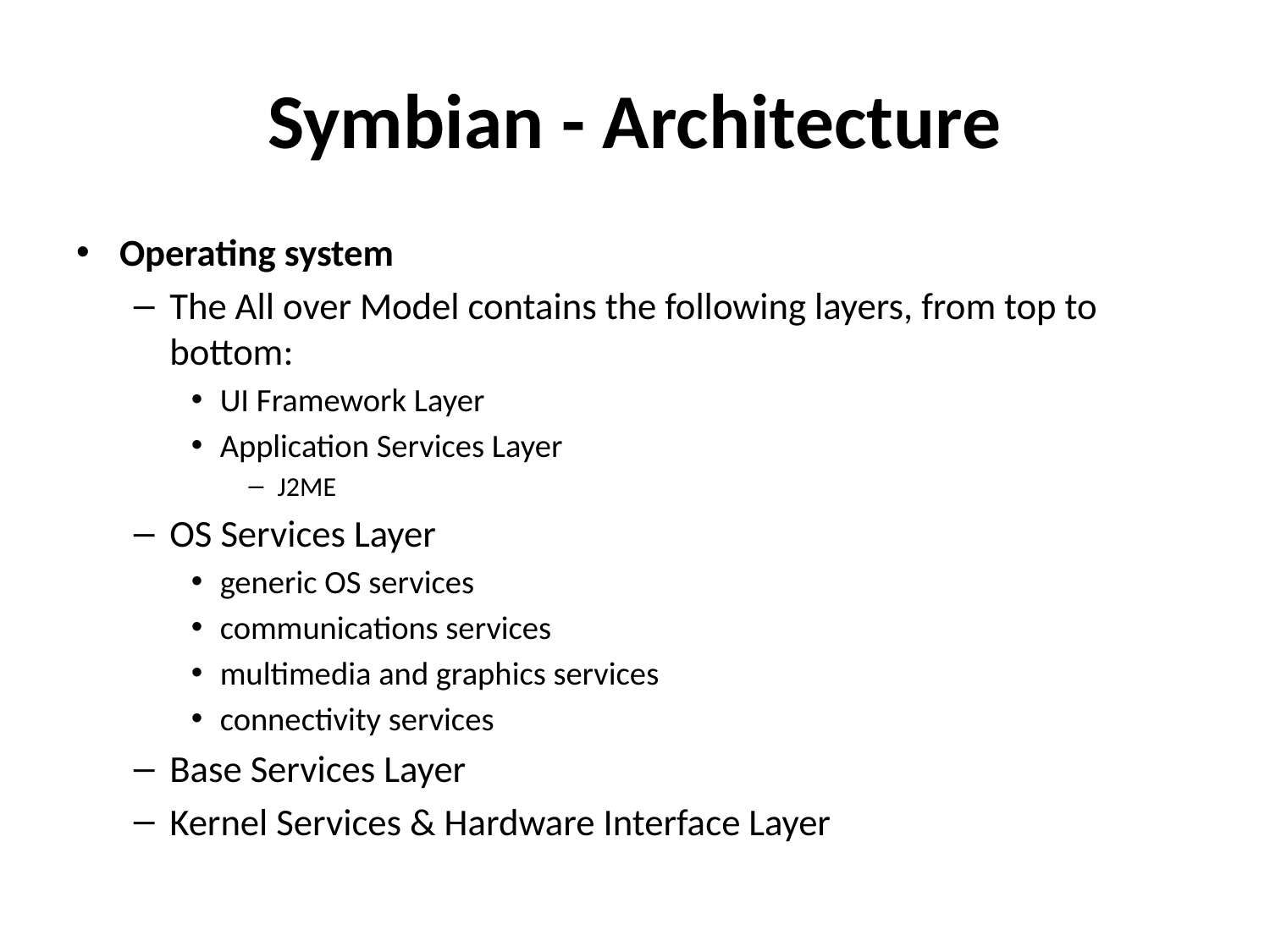

# Symbian - Architecture
Operating system
The All over Model contains the following layers, from top to bottom:
UI Framework Layer
Application Services Layer
J2ME
OS Services Layer
generic OS services
communications services
multimedia and graphics services
connectivity services
Base Services Layer
Kernel Services & Hardware Interface Layer